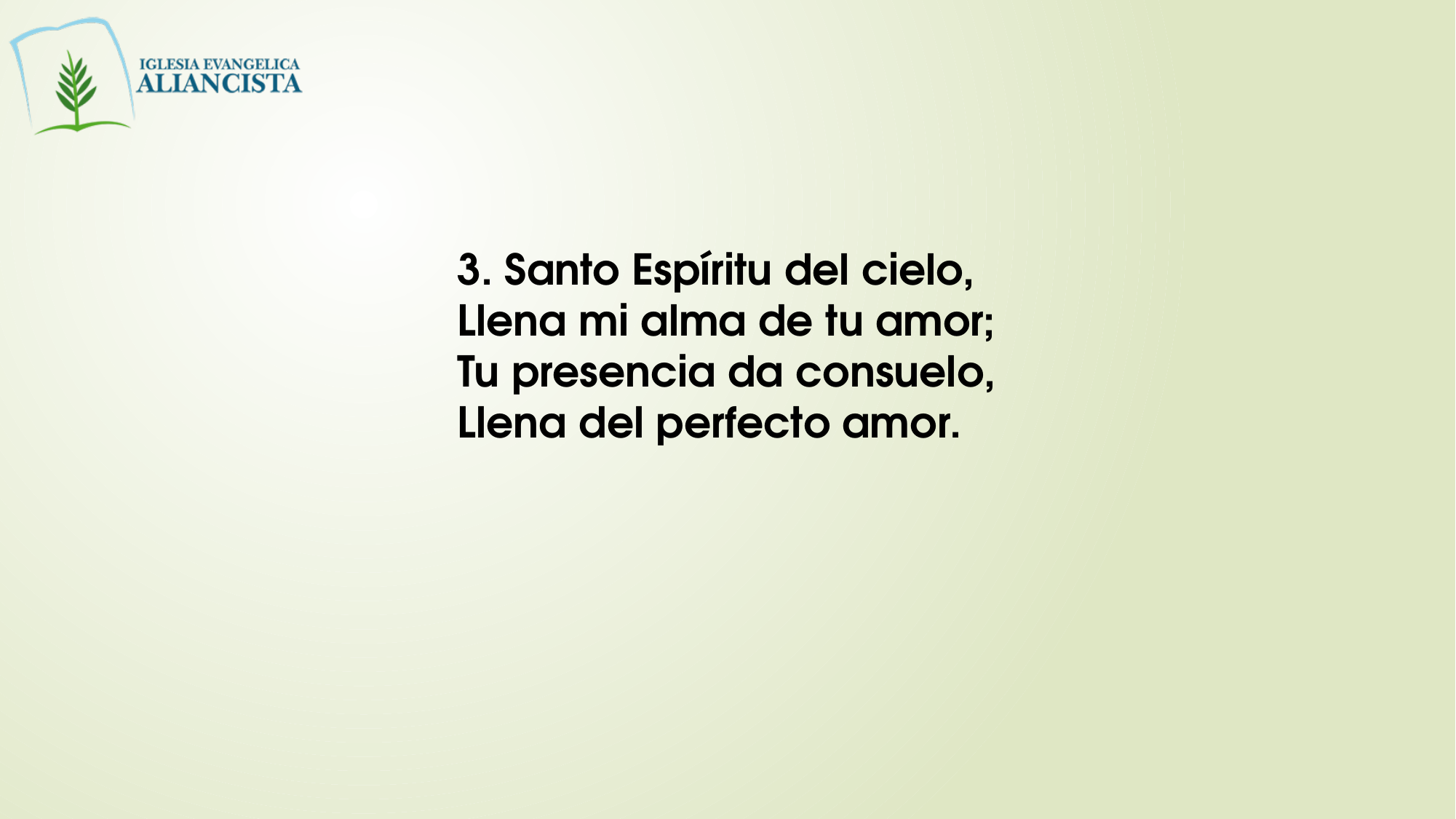

3. Santo Espíritu del cielo,
Llena mi alma de tu amor;
Tu presencia da consuelo,
Llena del perfecto amor.